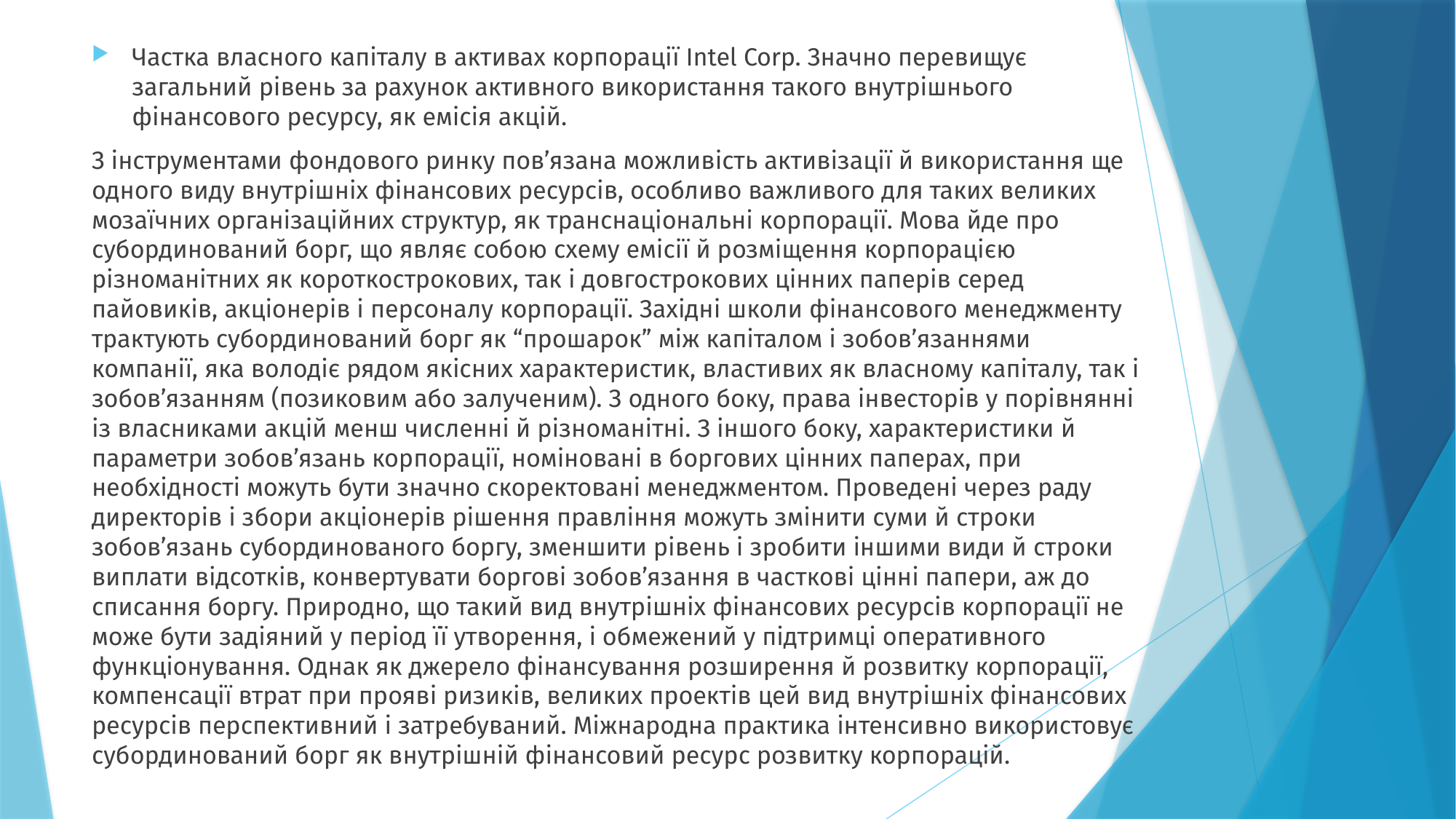

Частка власного капіталу в активах корпорації Intel Corp. Значно перевищує загальний рівень за рахунок активного використання такого внутрішнього фінансового ресурсу, як емісія акцій.
З інструментами фондового ринку пов’язана можливість активізації й використання ще одного виду внутрішніх фінансових ресурсів, особливо важливого для таких великих мозаїчних організаційних структур, як транснаціональні корпорації. Мова йде про субординований борг, що являє собою схему емісії й розміщення корпорацією різноманітних як короткострокових, так і довгострокових цінних паперів серед пайовиків, акціонерів і персоналу корпорації. Західні школи фінансового менеджменту трактують субординований борг як “прошарок” між капіталом і зобов’язаннями компанії, яка володіє рядом якісних характеристик, властивих як власному капіталу, так і зобов’язанням (позиковим або залученим). З одного боку, права інвесторів у порівнянні із власниками акцій менш численні й різноманітні. З іншого боку, характеристики й параметри зобов’язань корпорації, номіновані в боргових цінних паперах, при необхідності можуть бути значно скоректовані менеджментом. Проведені через раду директорів і збори акціонерів рішення правління можуть змінити суми й строки зобов’язань субординованого боргу, зменшити рівень і зробити іншими види й строки виплати відсотків, конвертувати боргові зобов’язання в часткові цінні папери, аж до списання боргу. Природно, що такий вид внутрішніх фінансових ресурсів корпорації не може бути задіяний у період її утворення, і обмежений у підтримці оперативного функціонування. Однак як джерело фінансування розширення й розвитку корпорації, компенсації втрат при прояві ризиків, великих проектів цей вид внутрішніх фінансових ресурсів перспективний і затребуваний. Міжнародна практика інтенсивно використовує субординований борг як внутрішній фінансовий ресурс розвитку корпорацій.